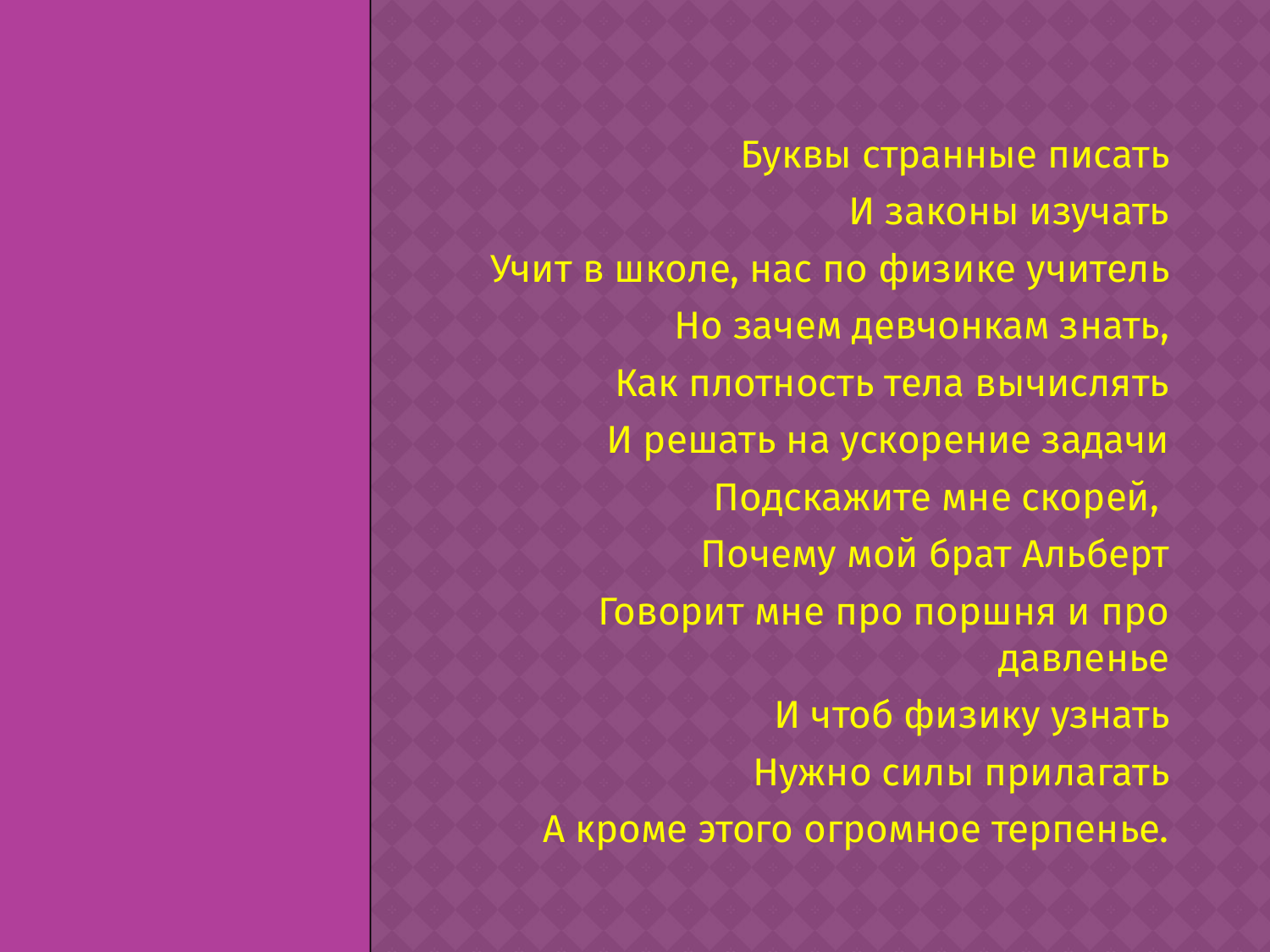

#
Буквы странные писать
И законы изучать
Учит в школе, нас по физике учитель
Но зачем девчонкам знать,
Как плотность тела вычислять
И решать на ускорение задачи
Подскажите мне скорей,
Почему мой брат Альберт
Говорит мне про поршня и про давленье
И чтоб физику узнать
Нужно силы прилагать
А кроме этого огромное терпенье.